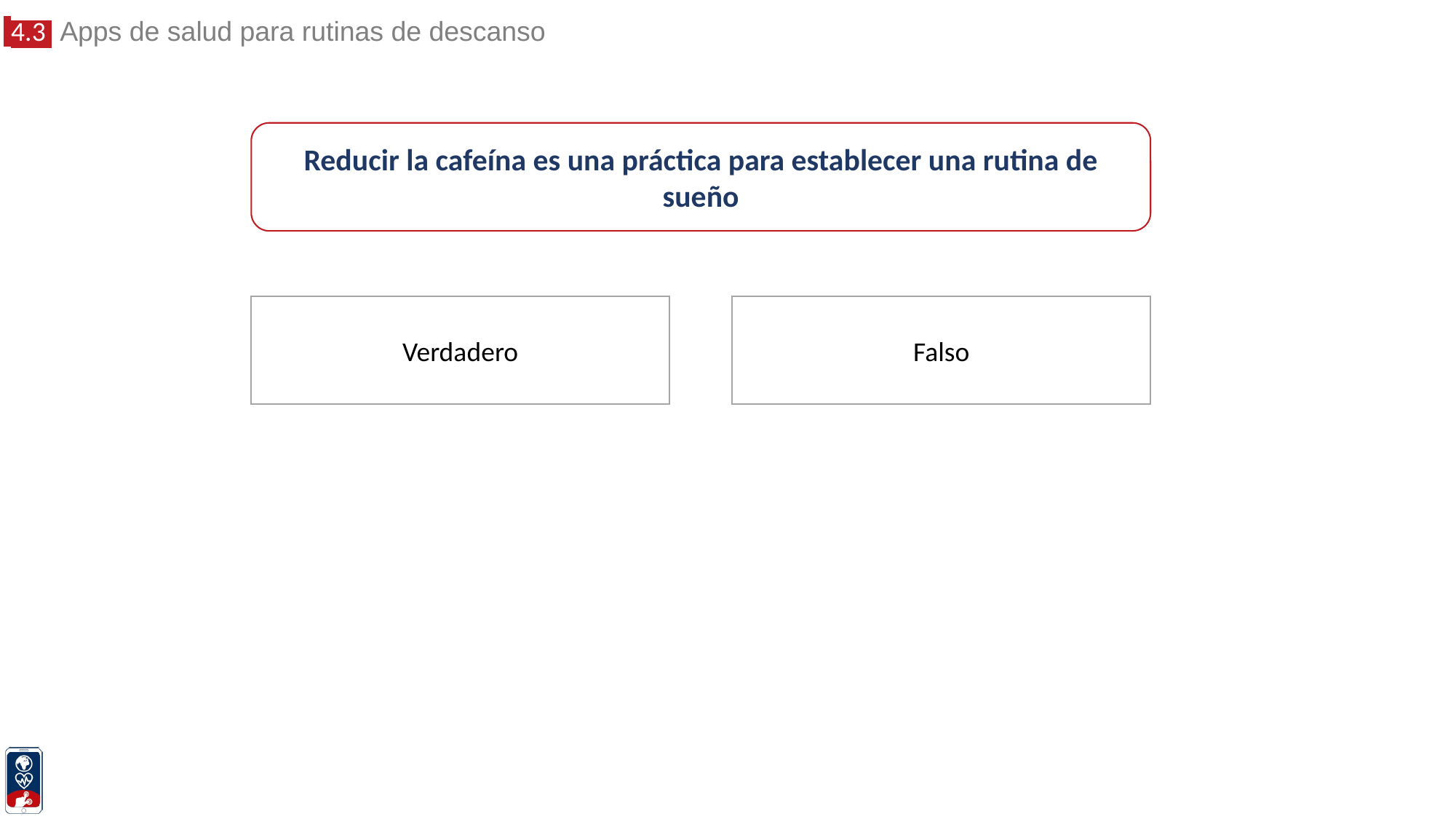

Reducir la cafeína es una práctica para establecer una rutina de sueño
Falso
Verdadero